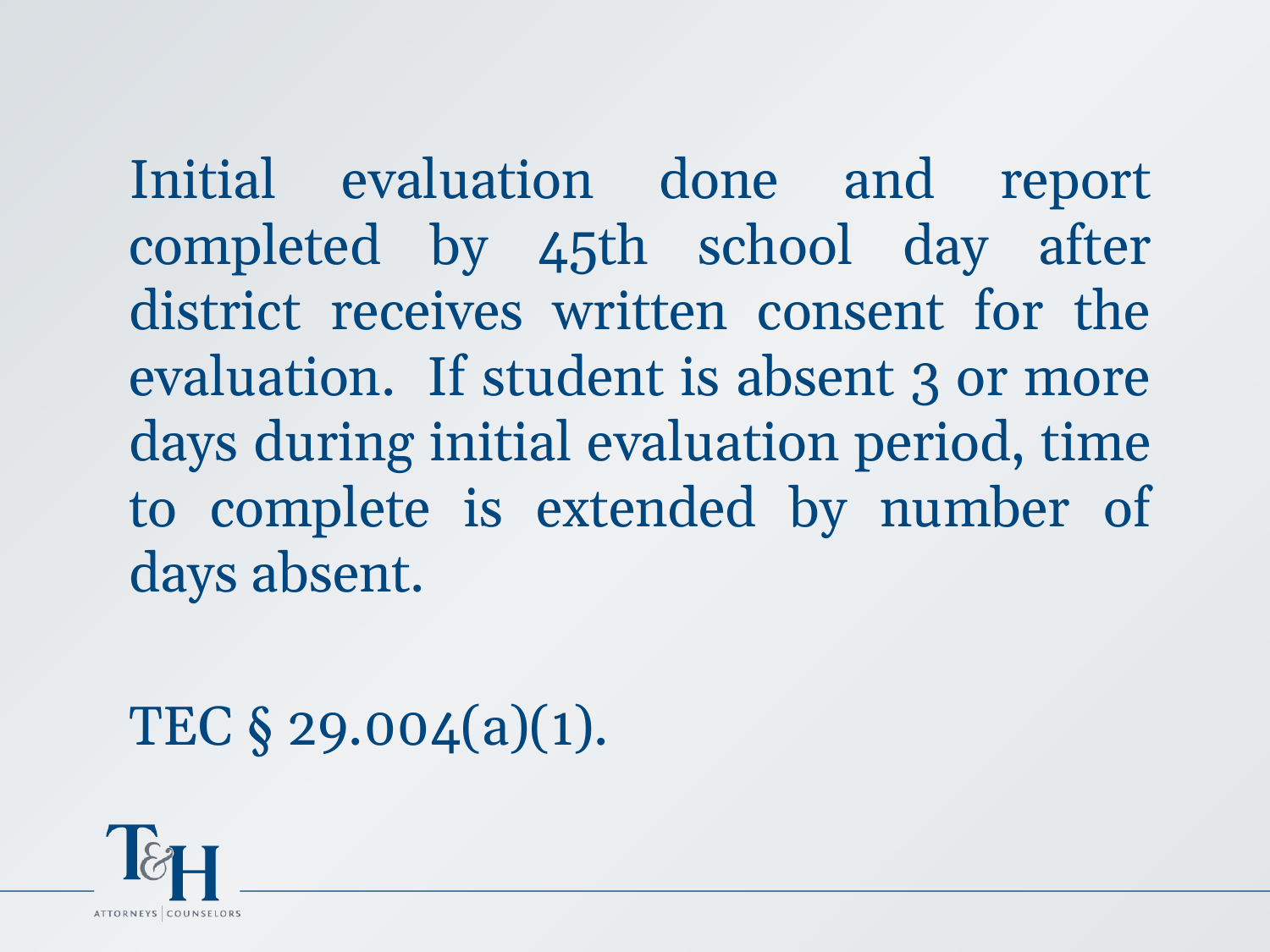

Initial evaluation done and report completed by 45th school day after district receives written consent for the evaluation.  If student is absent 3 or more days during initial evaluation period, time to complete is extended by number of days absent.

TEC § 29.004(a)(1).